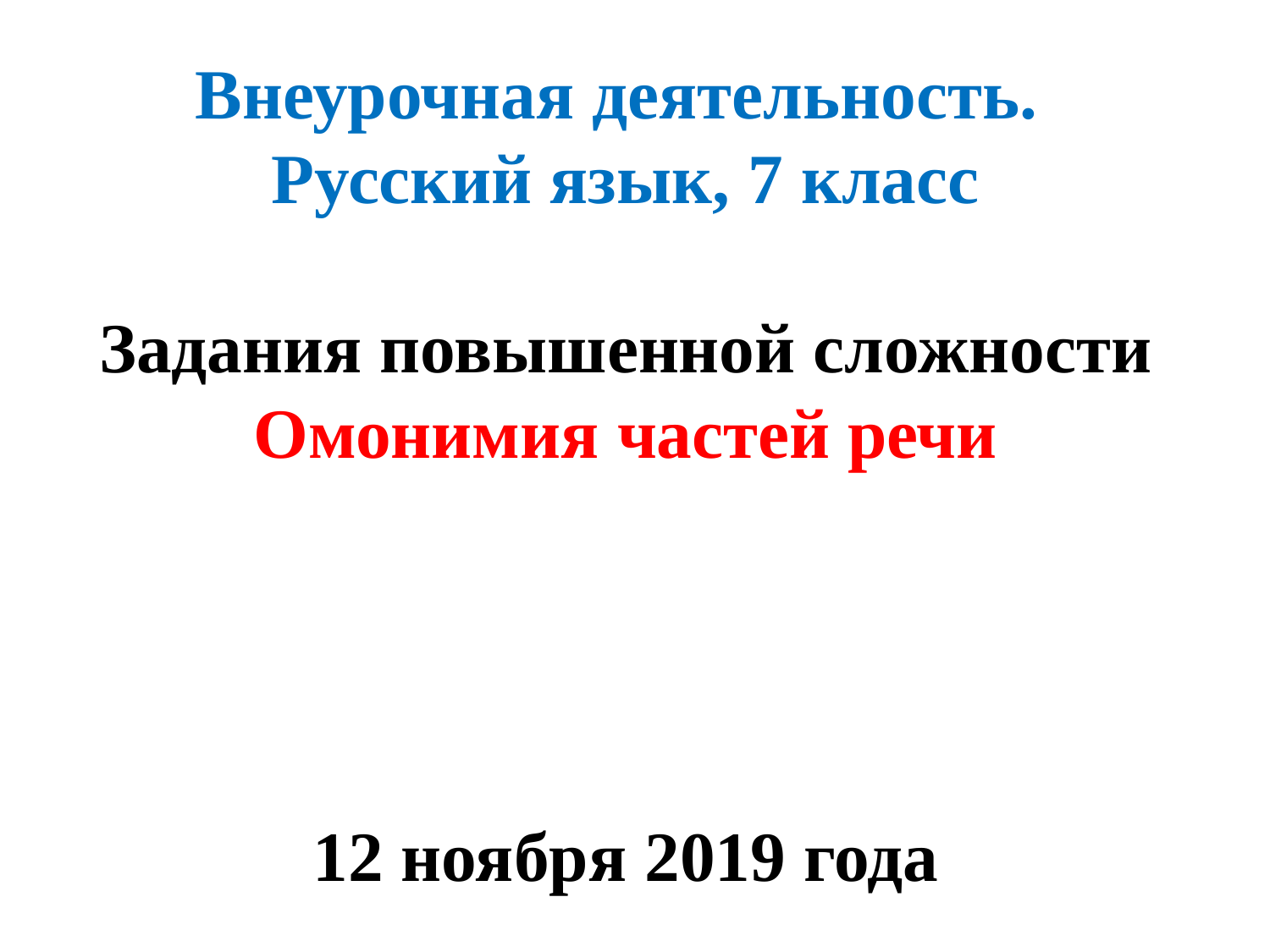

# Внеурочная деятельность. Русский язык, 7 класс Задания повышенной сложности Омонимия частей речи 12 ноября 2019 года